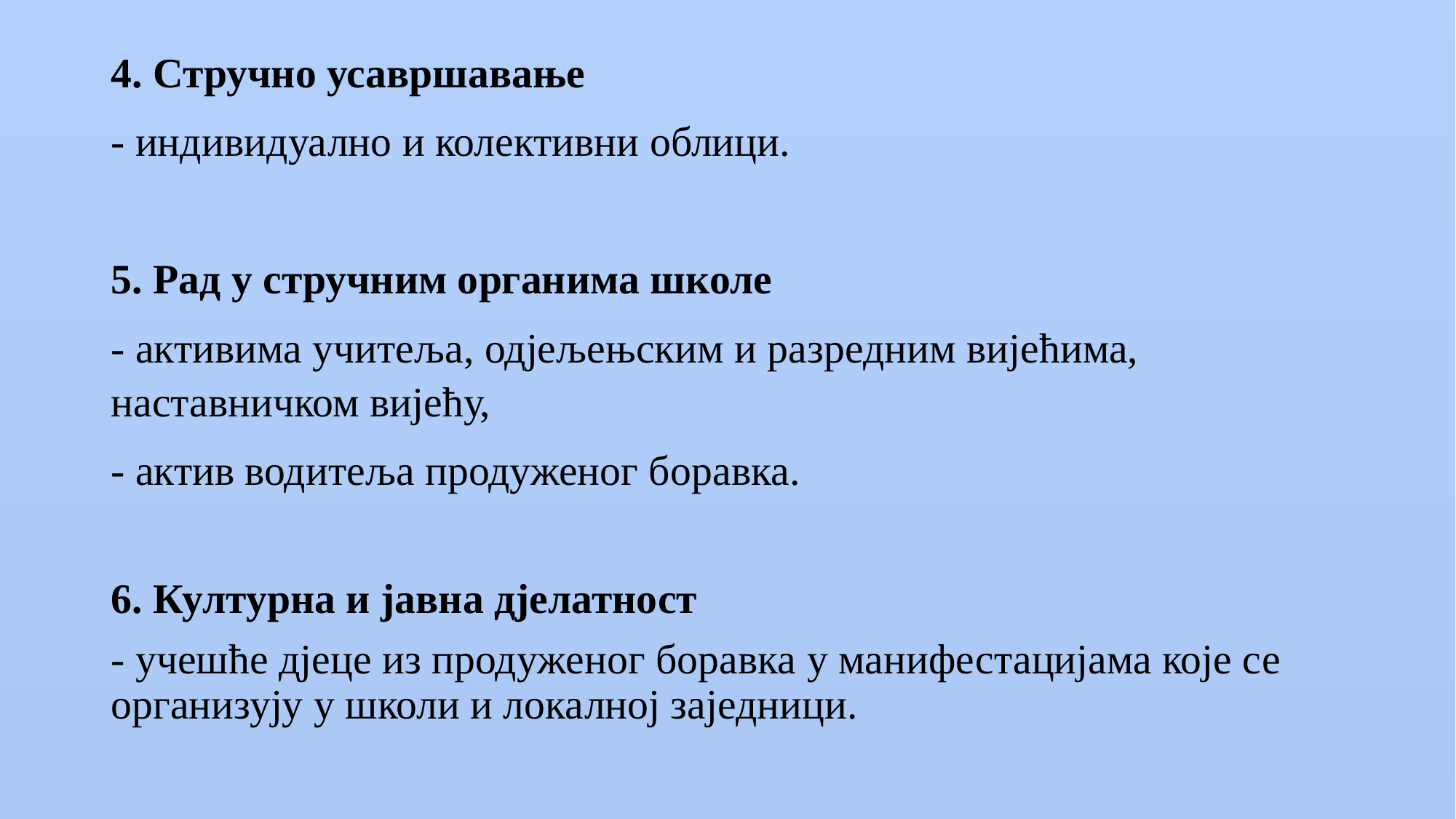

4. Стручно усавршавање
- индивидуално и колективни облици.

5. Рад у стручним органима школе
- активима учитеља, одјељењским и разредним вијећима, наставничком вијећу,
- актив водитеља продуженог боравка.

6. Културна и јавна дјелатност
- учешће дјеце из продуженог боравка у манифестацијама које се организују у школи и локалној заједници.